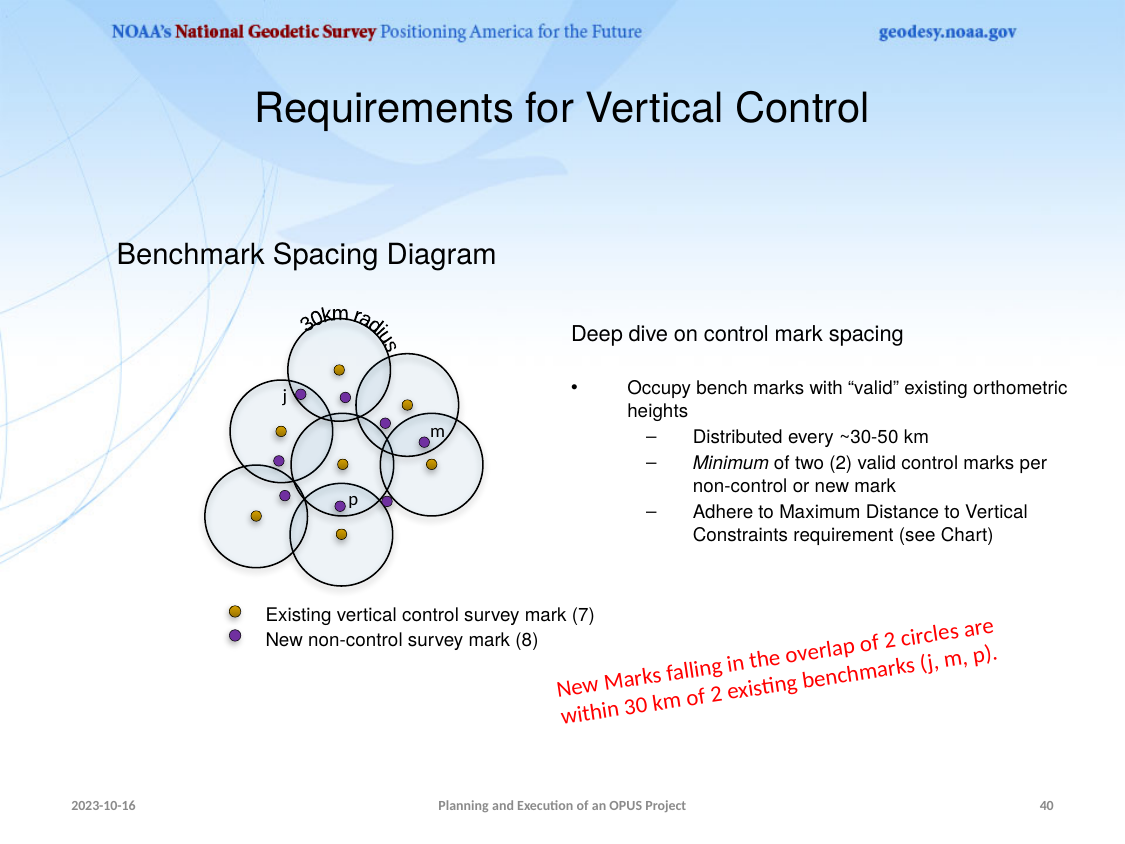

# Requirements for Vertical Control
Benchmark Spacing Diagram
30km radius

Existing vertical control survey mark (7)

New non-control survey mark (8)

Deep dive on control mark spacing

Occupy bench marks with “valid” existing orthometric heights
Distributed every ~30-50 km
Minimum of two (2) valid control marks per non-control or new mark
Adhere to Maximum Distance to Vertical Constraints requirement (see Chart)
j
m
p
New Marks falling in the overlap of 2 circles are within 30 km of 2 existing benchmarks (j, m, p).
2023-10-16
Planning and Execution of an OPUS Project
40